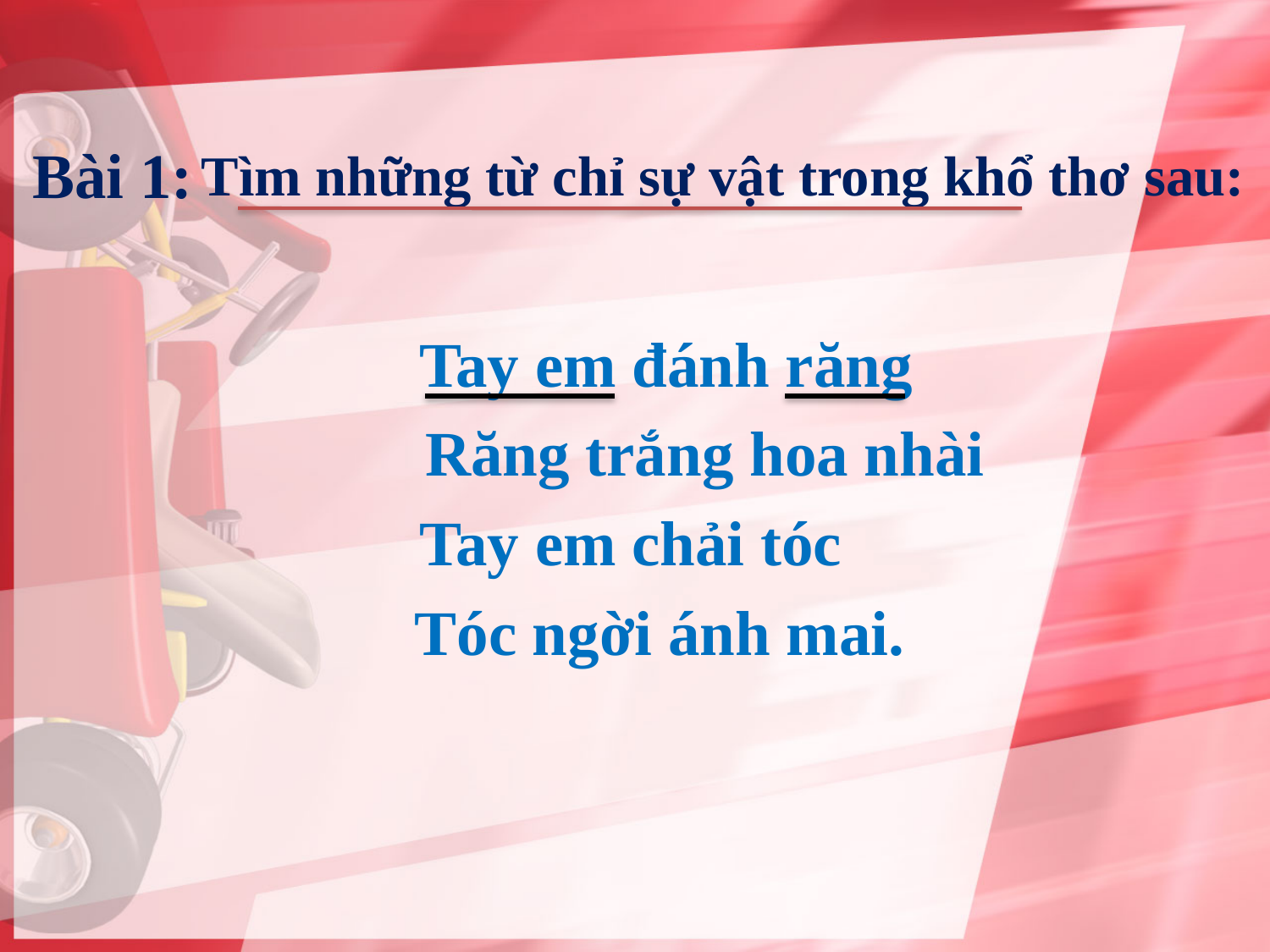

Bài 1:
Tìm những từ chỉ sự vật trong khổ thơ sau:

Tay em đánh răng

Răng trắng hoa nhài
Tay em chải tóc
Tóc ngời ánh mai.